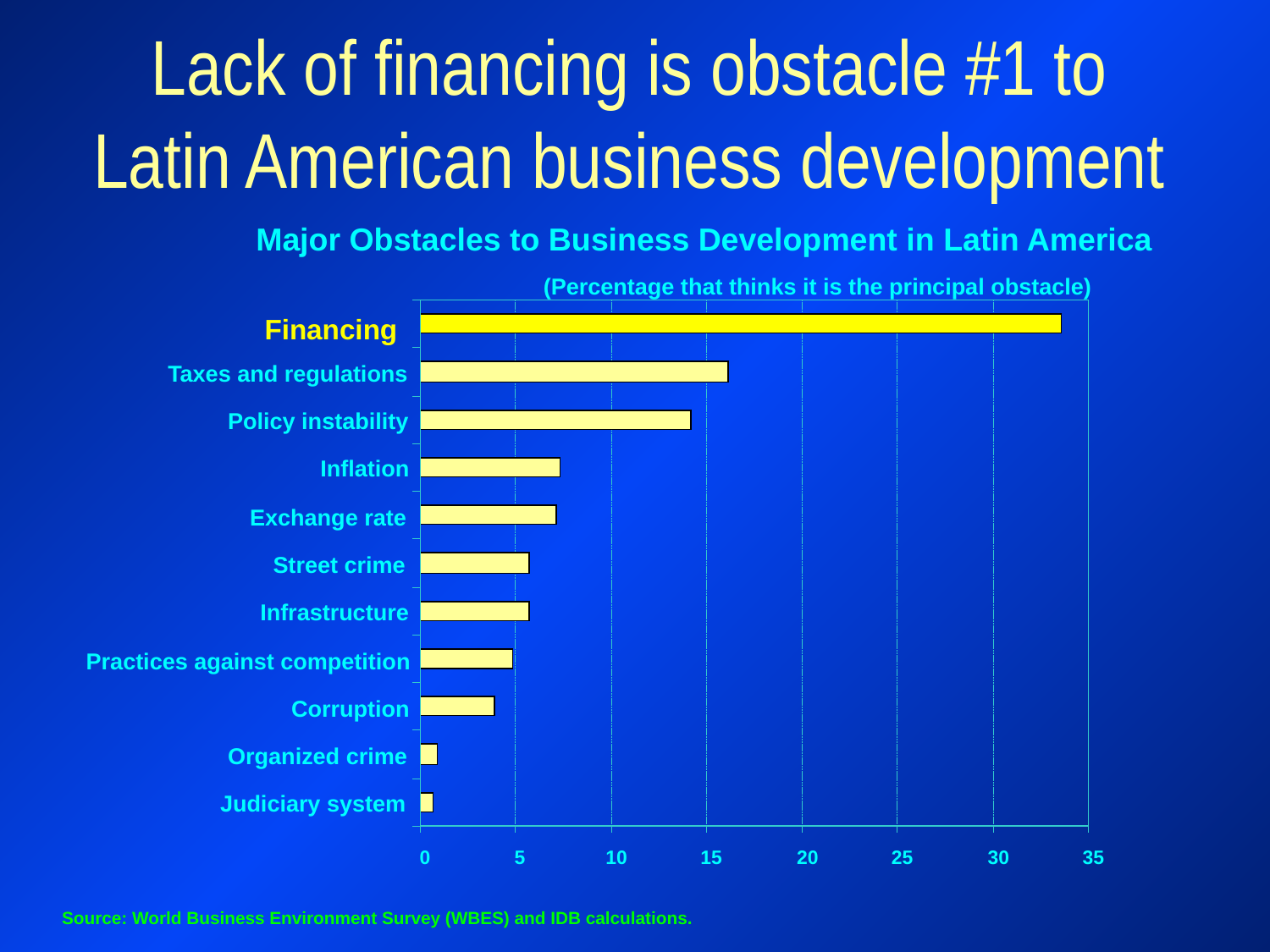

# Lack of financing is obstacle #1 to Latin American business development
Major Obstacles to Business Development in Latin America

(Percentage that thinks it is the principal obstacle)

Financing

Taxes and regulations

Policy instability

Inflation

Exchange rate

Street crime

Infrastructure

Practices against competition

Corruption

Organized crime

Judiciary system

0
5
10
15
20
25
30
35

Source: World Business Environment Survey (WBES) and IDB calculations.